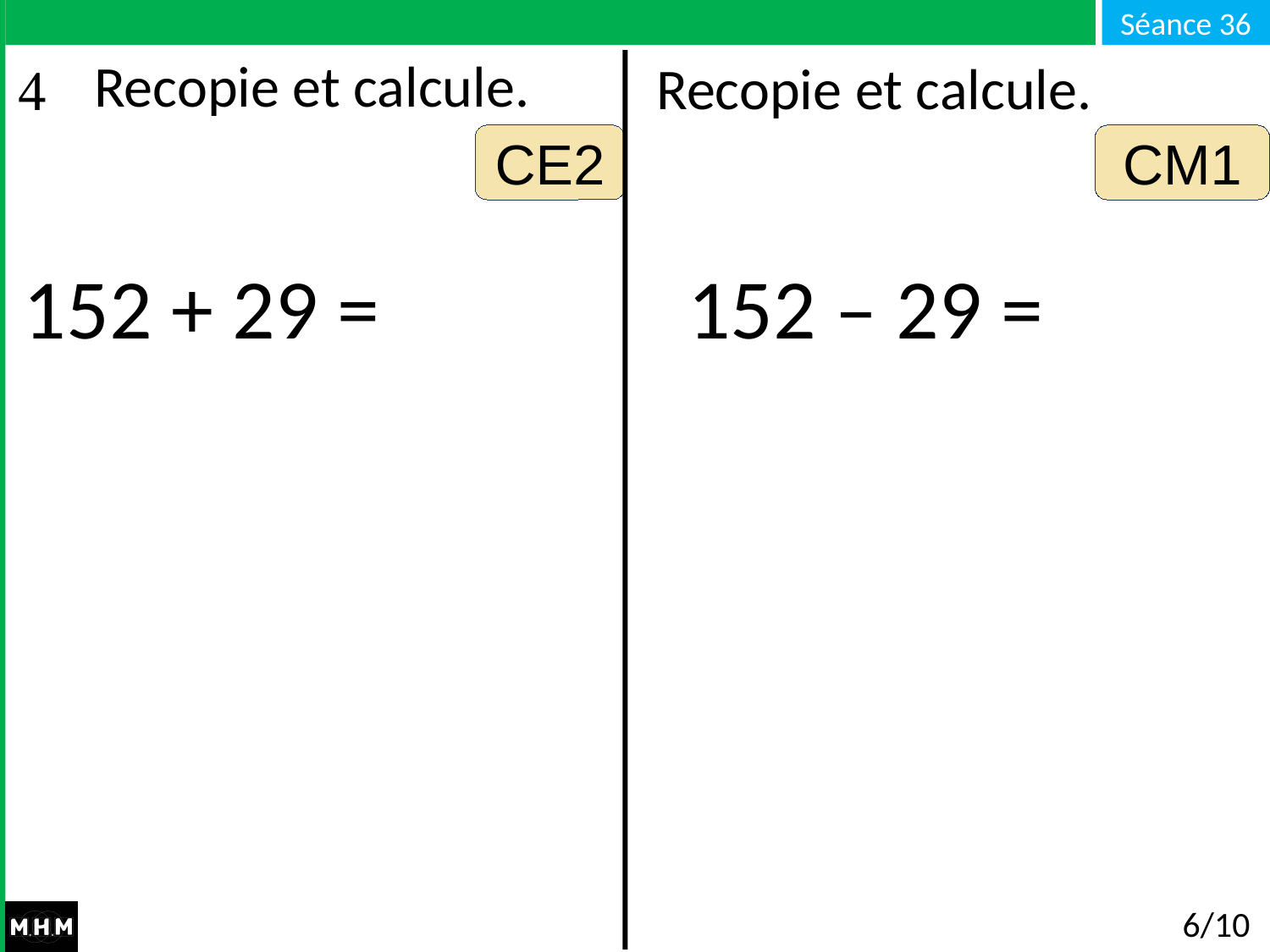

# Recopie et calcule.
Recopie et calcule.
CE2
CM1
152 + 29 =
152 – 29 =
6/10